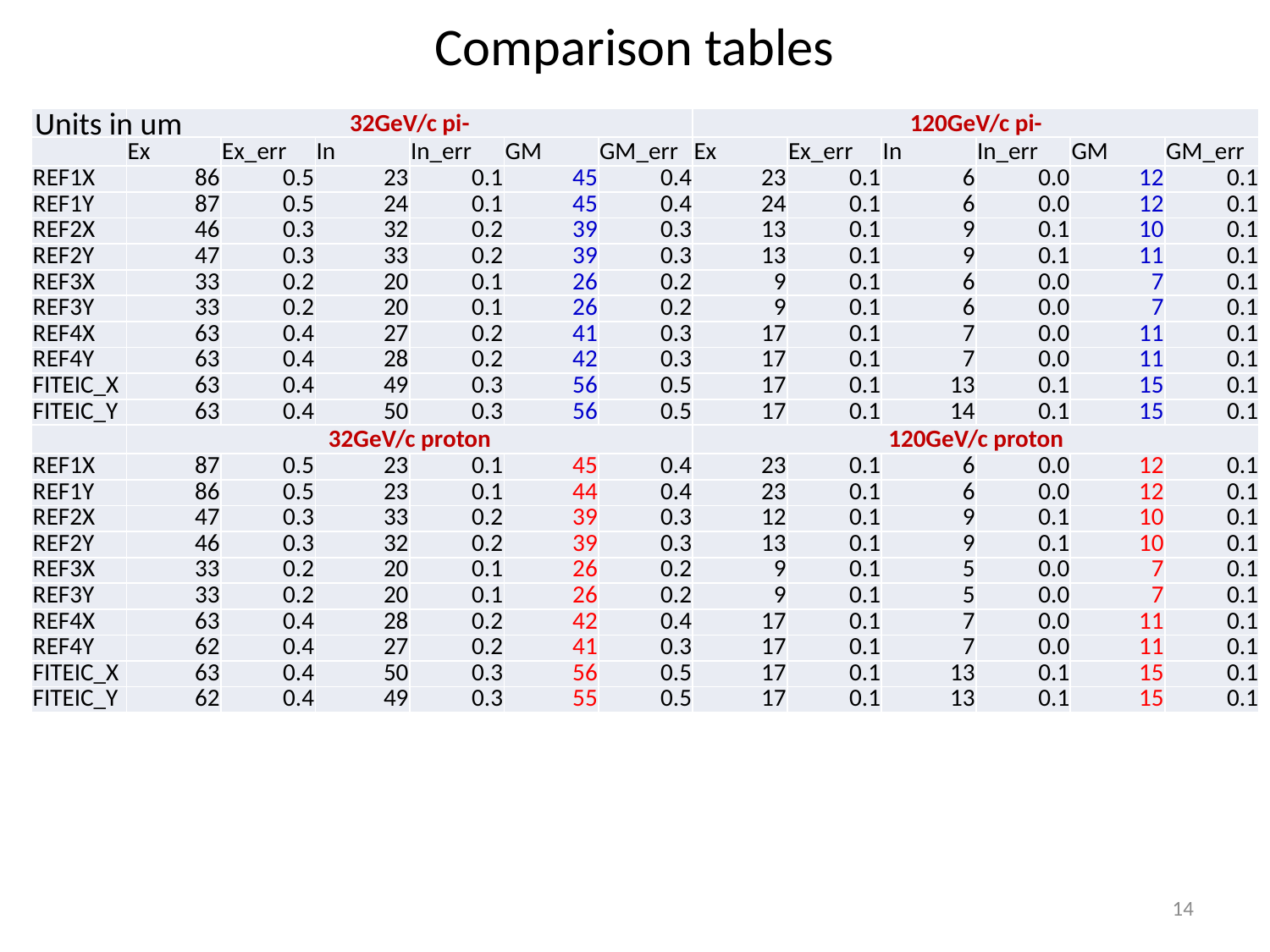

# Comparison tables
Units in um
|  | 32GeV/c pi- |  |  |  |  |  | 120GeV/c pi- |  |  |  |  |  |
| --- | --- | --- | --- | --- | --- | --- | --- | --- | --- | --- | --- | --- |
|  | Ex | Ex\_err | In | In\_err | GM | GM\_err | Ex | Ex\_err | In | In\_err | GM | GM\_err |
| REF1X | 86 | 0.5 | 23 | 0.1 | 45 | 0.4 | 23 | 0.1 | 6 | 0.0 | 12 | 0.1 |
| REF1Y | 87 | 0.5 | 24 | 0.1 | 45 | 0.4 | 24 | 0.1 | 6 | 0.0 | 12 | 0.1 |
| REF2X | 46 | 0.3 | 32 | 0.2 | 39 | 0.3 | 13 | 0.1 | 9 | 0.1 | 10 | 0.1 |
| REF2Y | 47 | 0.3 | 33 | 0.2 | 39 | 0.3 | 13 | 0.1 | 9 | 0.1 | 11 | 0.1 |
| REF3X | 33 | 0.2 | 20 | 0.1 | 26 | 0.2 | 9 | 0.1 | 6 | 0.0 | 7 | 0.1 |
| REF3Y | 33 | 0.2 | 20 | 0.1 | 26 | 0.2 | 9 | 0.1 | 6 | 0.0 | 7 | 0.1 |
| REF4X | 63 | 0.4 | 27 | 0.2 | 41 | 0.3 | 17 | 0.1 | 7 | 0.0 | 11 | 0.1 |
| REF4Y | 63 | 0.4 | 28 | 0.2 | 42 | 0.3 | 17 | 0.1 | 7 | 0.0 | 11 | 0.1 |
| FITEIC\_X | 63 | 0.4 | 49 | 0.3 | 56 | 0.5 | 17 | 0.1 | 13 | 0.1 | 15 | 0.1 |
| FITEIC\_Y | 63 | 0.4 | 50 | 0.3 | 56 | 0.5 | 17 | 0.1 | 14 | 0.1 | 15 | 0.1 |
|  | 32GeV/c proton |  |  |  |  |  | 120GeV/c proton |  |  |  |  |  |
| REF1X | 87 | 0.5 | 23 | 0.1 | 45 | 0.4 | 23 | 0.1 | 6 | 0.0 | 12 | 0.1 |
| REF1Y | 86 | 0.5 | 23 | 0.1 | 44 | 0.4 | 23 | 0.1 | 6 | 0.0 | 12 | 0.1 |
| REF2X | 47 | 0.3 | 33 | 0.2 | 39 | 0.3 | 12 | 0.1 | 9 | 0.1 | 10 | 0.1 |
| REF2Y | 46 | 0.3 | 32 | 0.2 | 39 | 0.3 | 13 | 0.1 | 9 | 0.1 | 10 | 0.1 |
| REF3X | 33 | 0.2 | 20 | 0.1 | 26 | 0.2 | 9 | 0.1 | 5 | 0.0 | 7 | 0.1 |
| REF3Y | 33 | 0.2 | 20 | 0.1 | 26 | 0.2 | 9 | 0.1 | 5 | 0.0 | 7 | 0.1 |
| REF4X | 63 | 0.4 | 28 | 0.2 | 42 | 0.4 | 17 | 0.1 | 7 | 0.0 | 11 | 0.1 |
| REF4Y | 62 | 0.4 | 27 | 0.2 | 41 | 0.3 | 17 | 0.1 | 7 | 0.0 | 11 | 0.1 |
| FITEIC\_X | 63 | 0.4 | 50 | 0.3 | 56 | 0.5 | 17 | 0.1 | 13 | 0.1 | 15 | 0.1 |
| FITEIC\_Y | 62 | 0.4 | 49 | 0.3 | 55 | 0.5 | 17 | 0.1 | 13 | 0.1 | 15 | 0.1 |
14